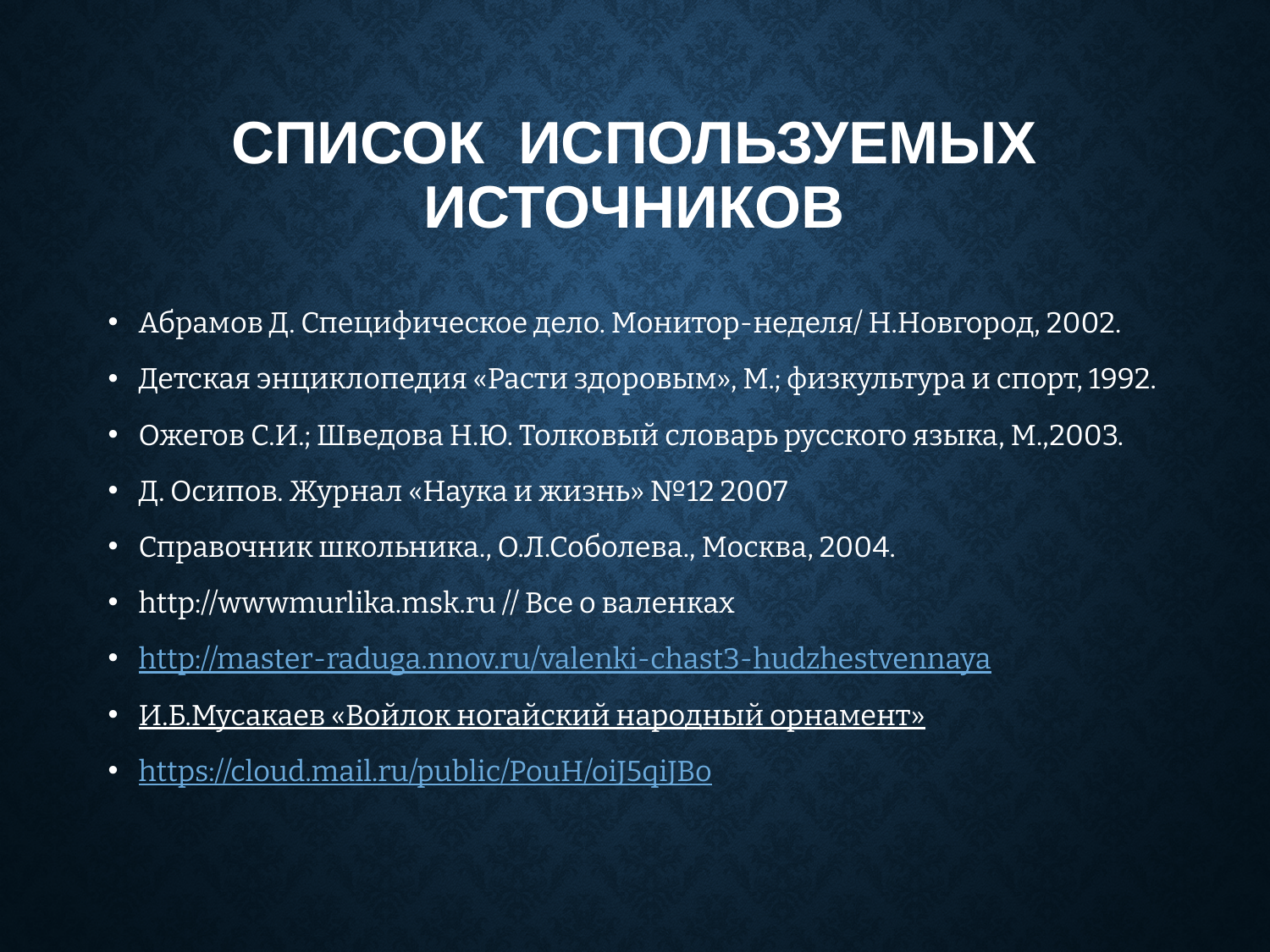

# Список  используемых источников
Абрамов Д. Специфическое дело. Монитор-неделя/ Н.Новгород, 2002.
Детская энциклопедия «Расти здоровым», М.; физкультура и спорт, 1992.
Ожегов С.И.; Шведова Н.Ю. Толковый словарь русского языка, М.,2003.
Д. Осипов. Журнал «Наука и жизнь» №12 2007
Справочник школьника., О.Л.Соболева., Москва, 2004.
http://wwwmurlika.msk.ru // Все о валенках
http://master-raduga.nnov.ru/valenki-chast3-hudzhestvennaya
И.Б.Мусакаев «Войлок ногайский народный орнамент»
https://cloud.mail.ru/public/PouH/oiJ5qiJBo